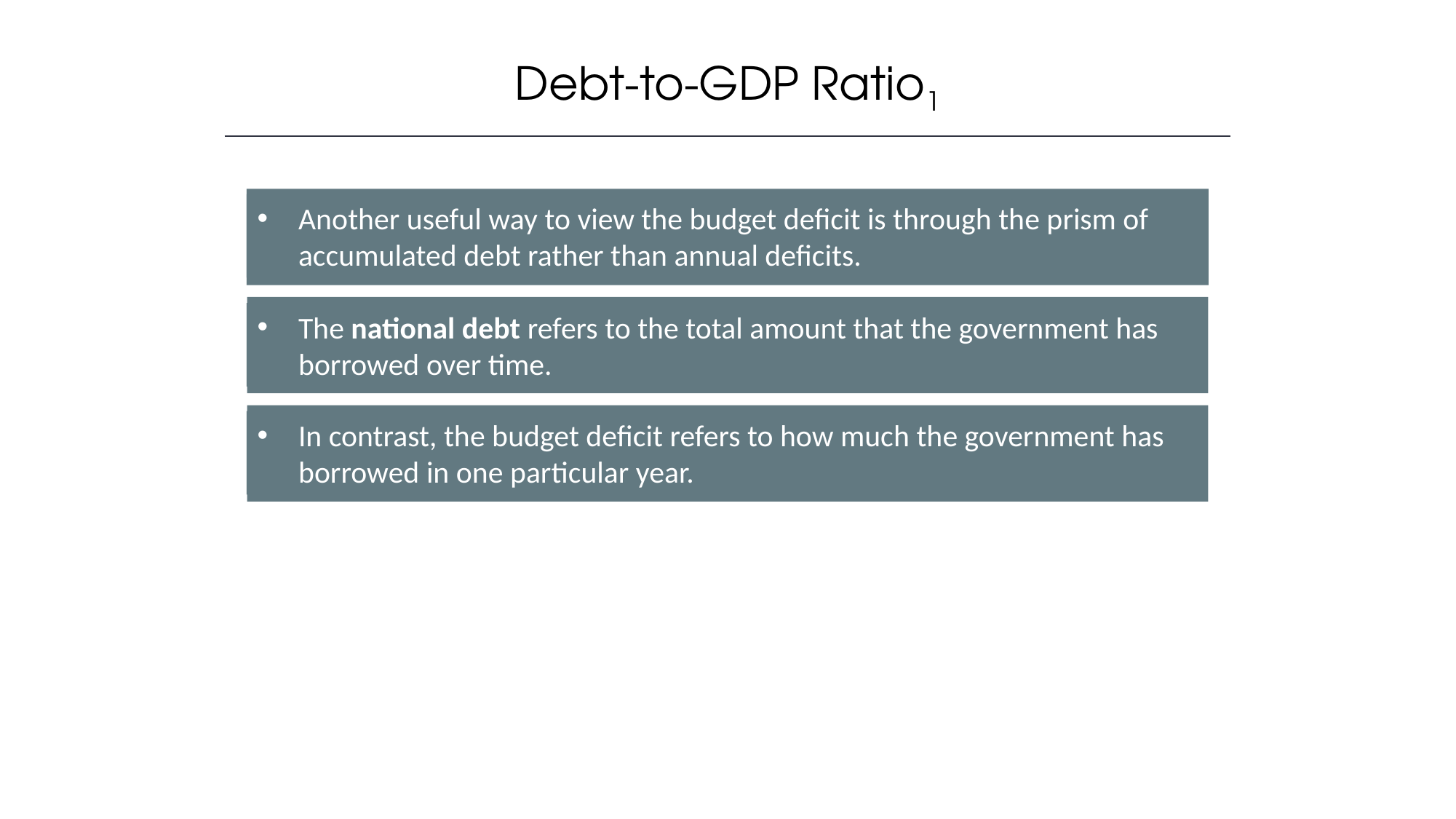

Debt-to-GDP Ratio1

Another useful way to view the budget deficit is through the prism of accumulated debt rather than annual deficits.

The national debt refers to the total amount that the government has borrowed over time.

In contrast, the budget deficit refers to how much the government has borrowed in one particular year.